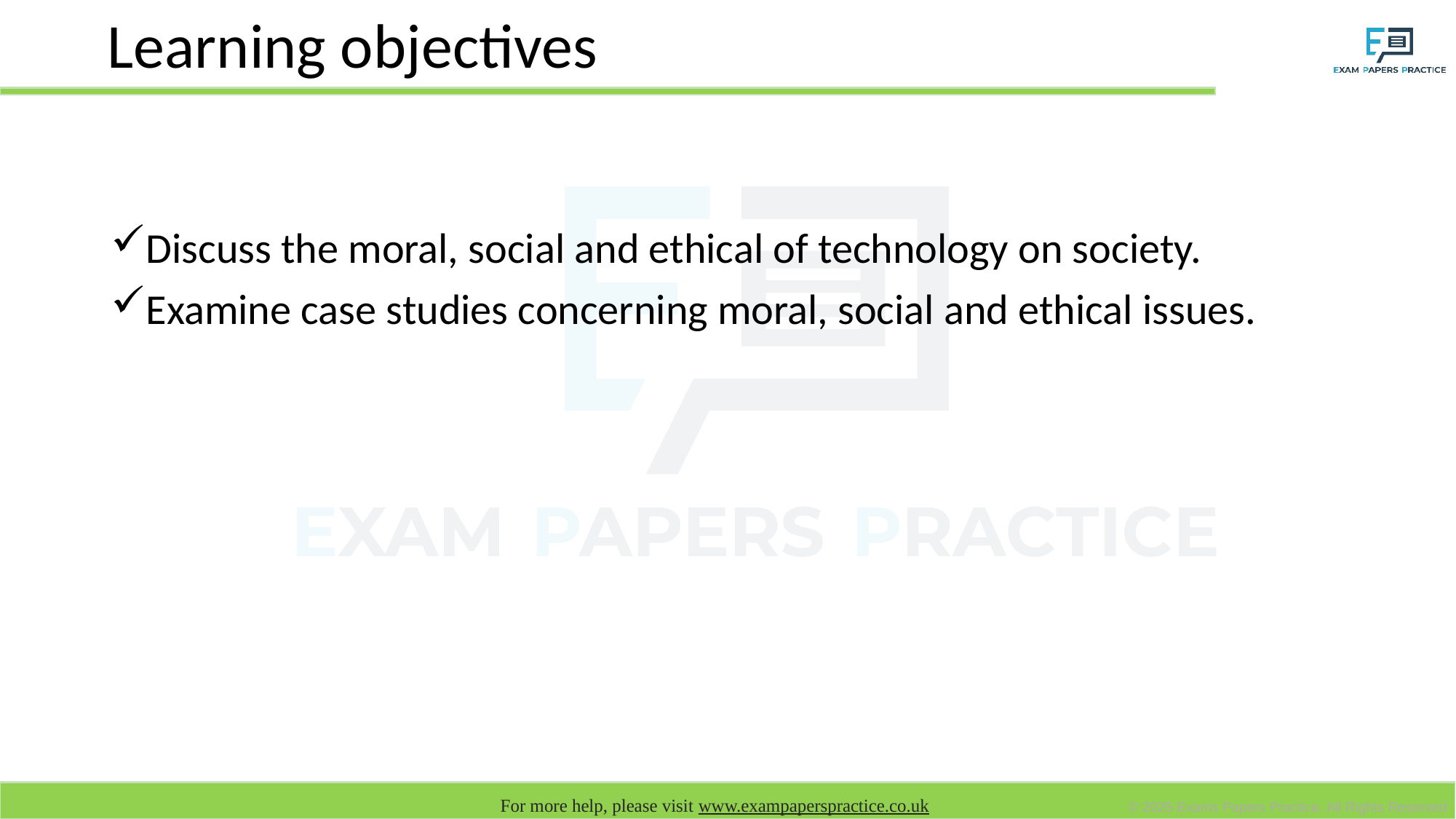

# Learning objectives
Discuss the moral, social and ethical of technology on society.
Examine case studies concerning moral, social and ethical issues.